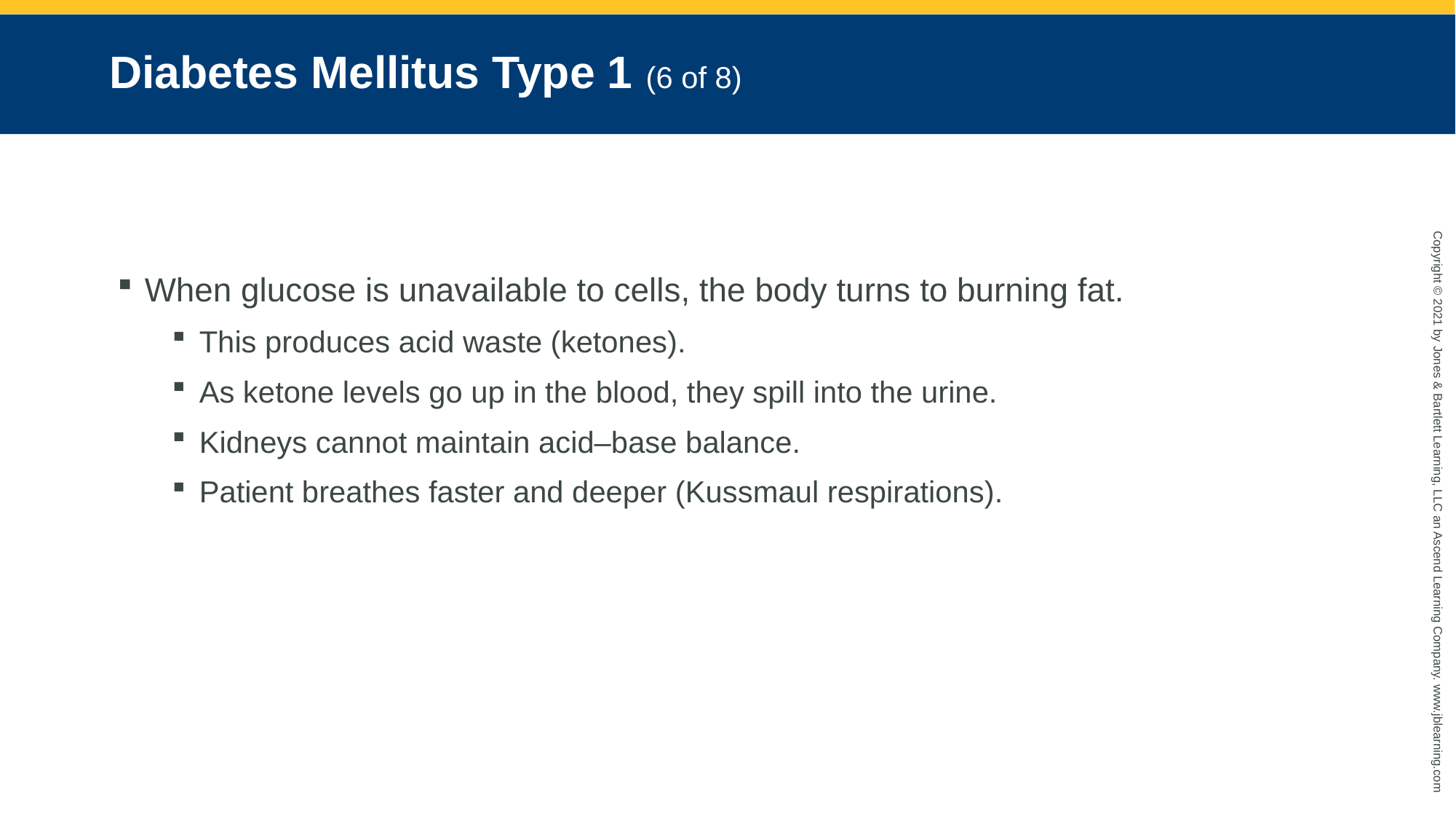

# Diabetes Mellitus Type 1 (6 of 8)
When glucose is unavailable to cells, the body turns to burning fat.
This produces acid waste (ketones).
As ketone levels go up in the blood, they spill into the urine.
Kidneys cannot maintain acid–base balance.
Patient breathes faster and deeper (Kussmaul respirations).